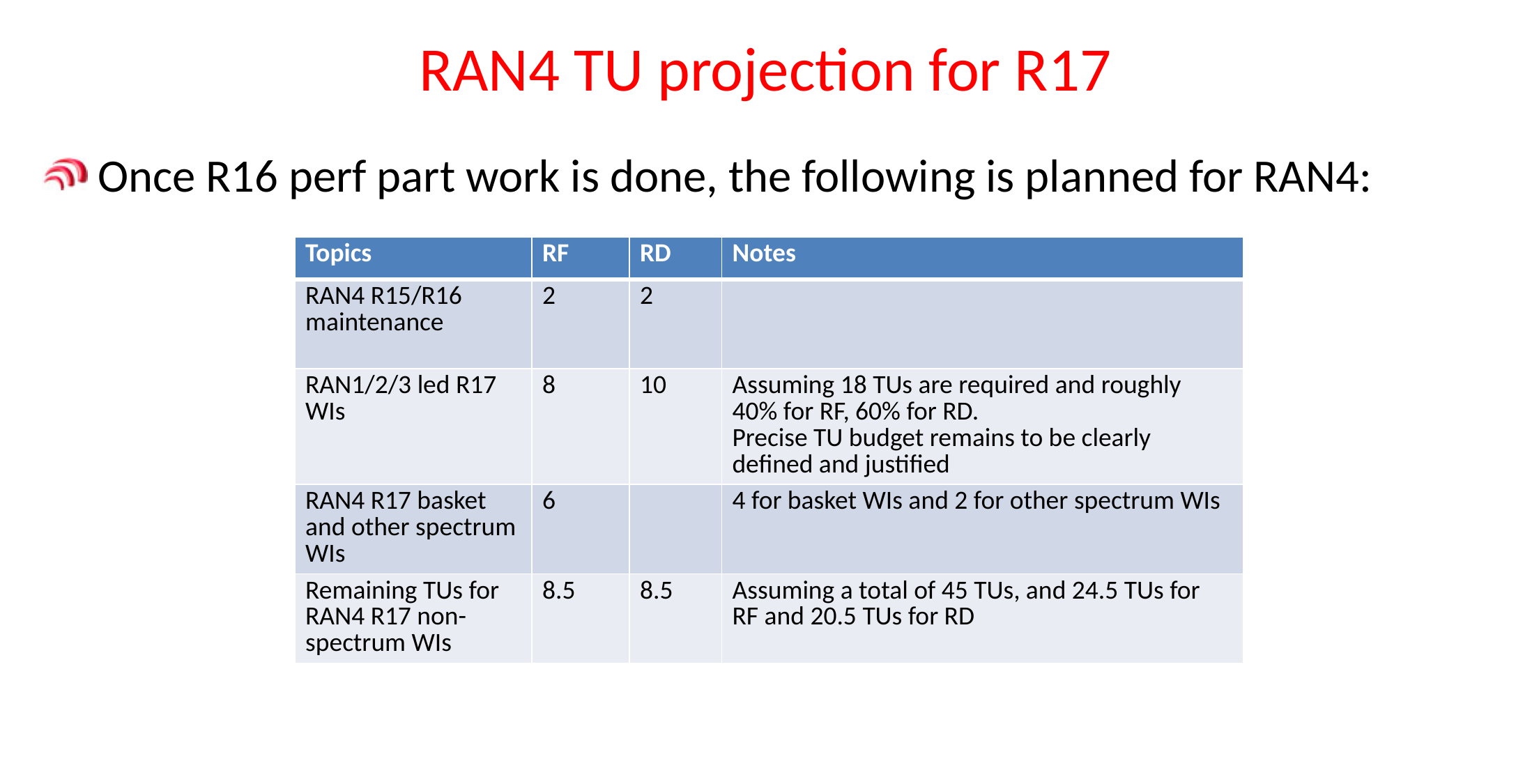

# RAN4 TU projection for R17
 Once R16 perf part work is done, the following is planned for RAN4:
| Topics | RF | RD | Notes |
| --- | --- | --- | --- |
| RAN4 R15/R16 maintenance | 2 | 2 |  |
| RAN1/2/3 led R17 WIs | 8 | 10 | Assuming 18 TUs are required and roughly 40% for RF, 60% for RD. Precise TU budget remains to be clearly defined and justified |
| RAN4 R17 basket and other spectrum WIs | 6 |  | 4 for basket WIs and 2 for other spectrum WIs |
| Remaining TUs for RAN4 R17 non-spectrum WIs | 8.5 | 8.5 | Assuming a total of 45 TUs, and 24.5 TUs for RF and 20.5 TUs for RD |